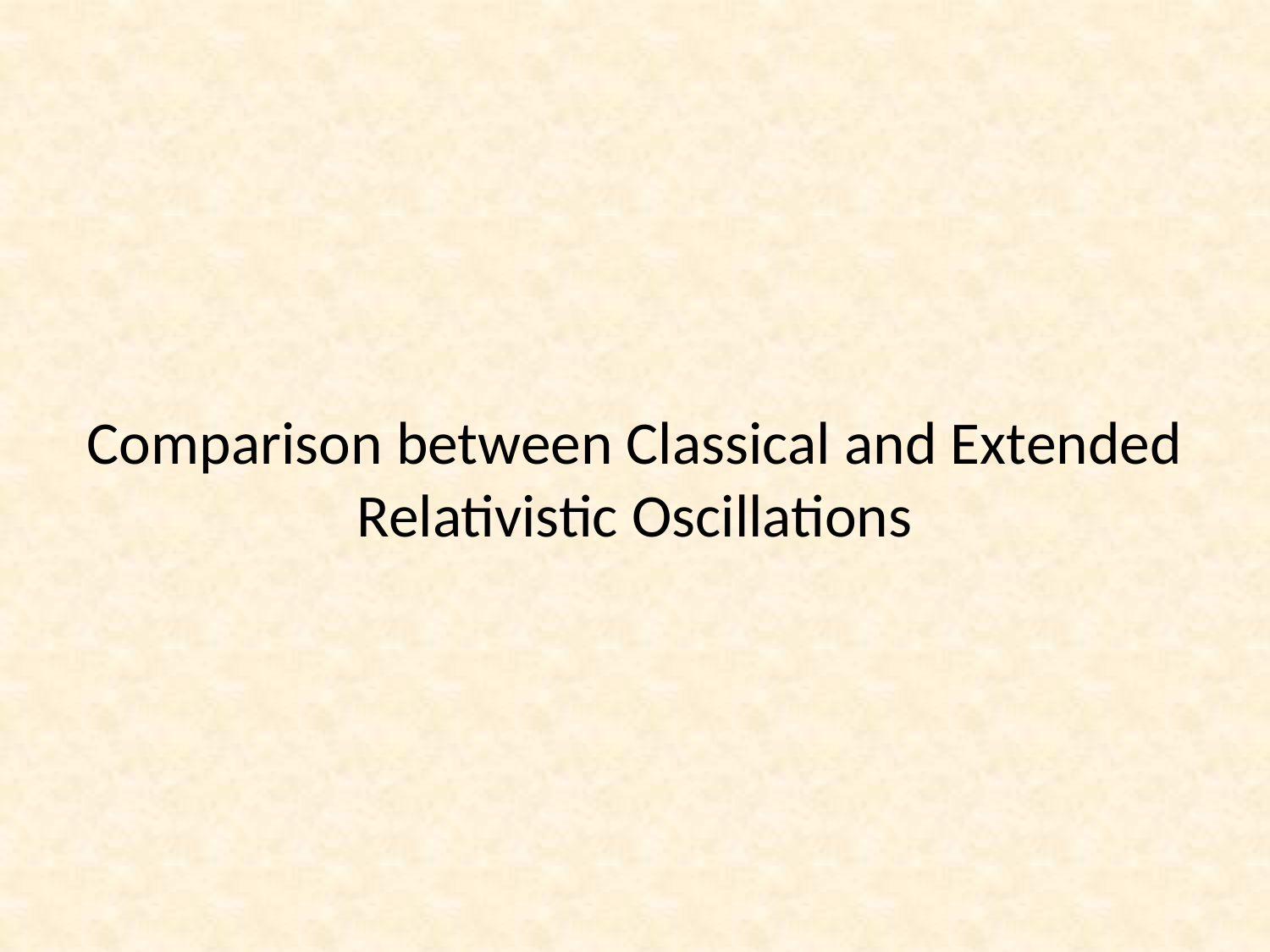

# Comparison between Classical and Extended Relativistic Oscillations
27